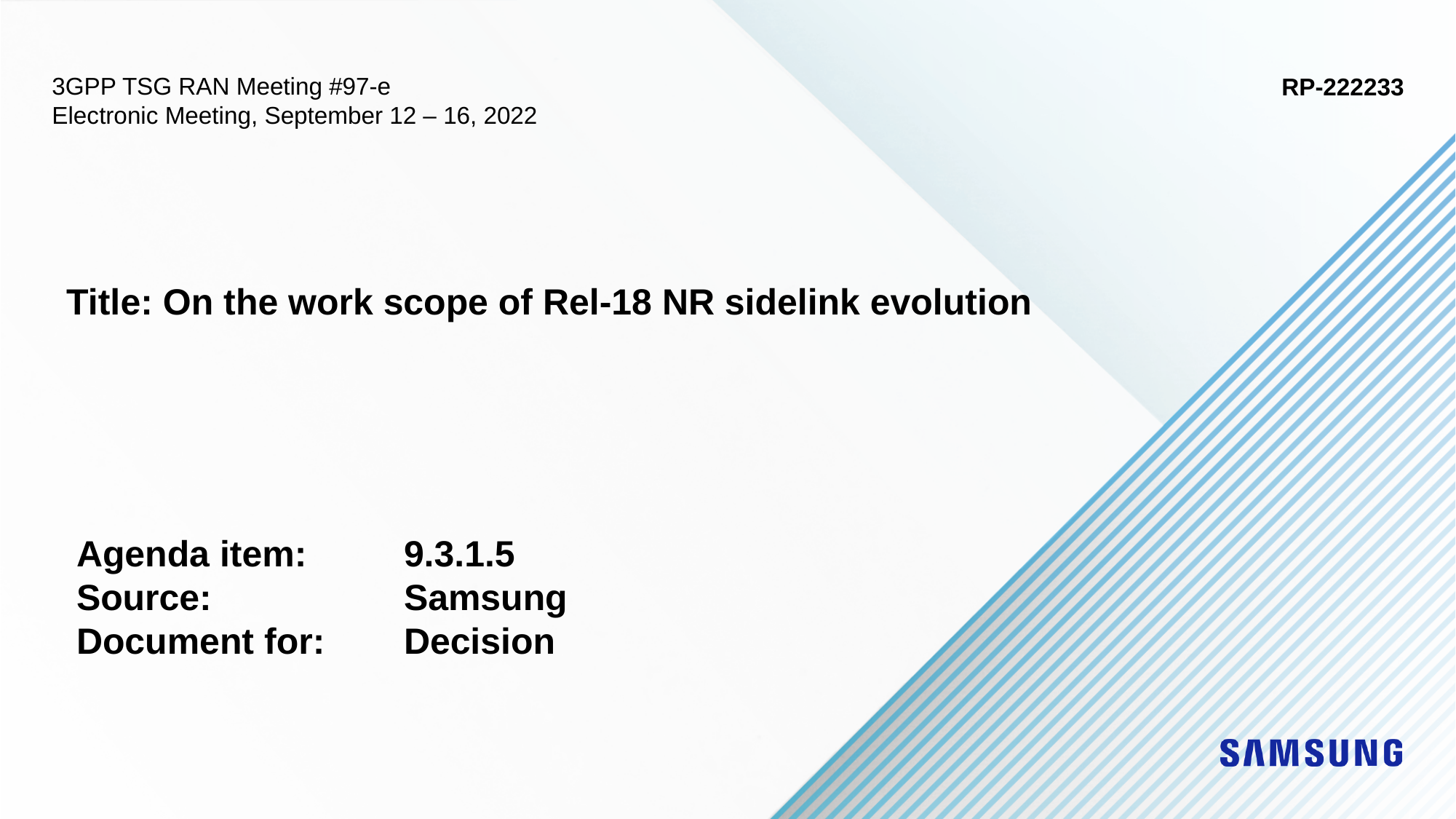

3GPP TSG RAN Meeting #97-e
Electronic Meeting, September 12 – 16, 2022
RP-222233
Title: On the work scope of Rel-18 NR sidelink evolution
Agenda item: 	9.3.1.5
Source: 		Samsung
Document for: 	Decision